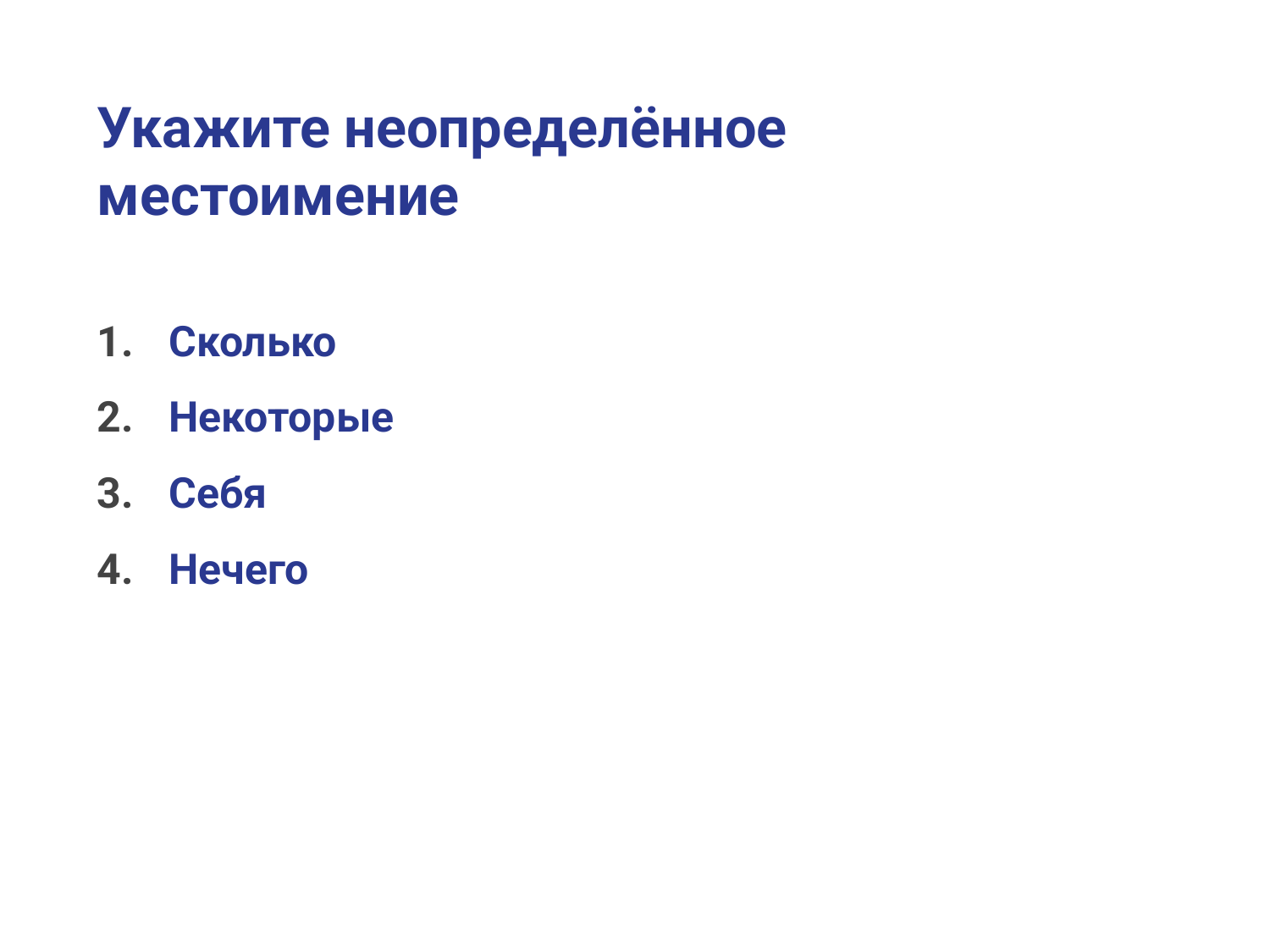

# Укажите неопределённое местоимение
Сколько
Некоторые
Себя
Нечего